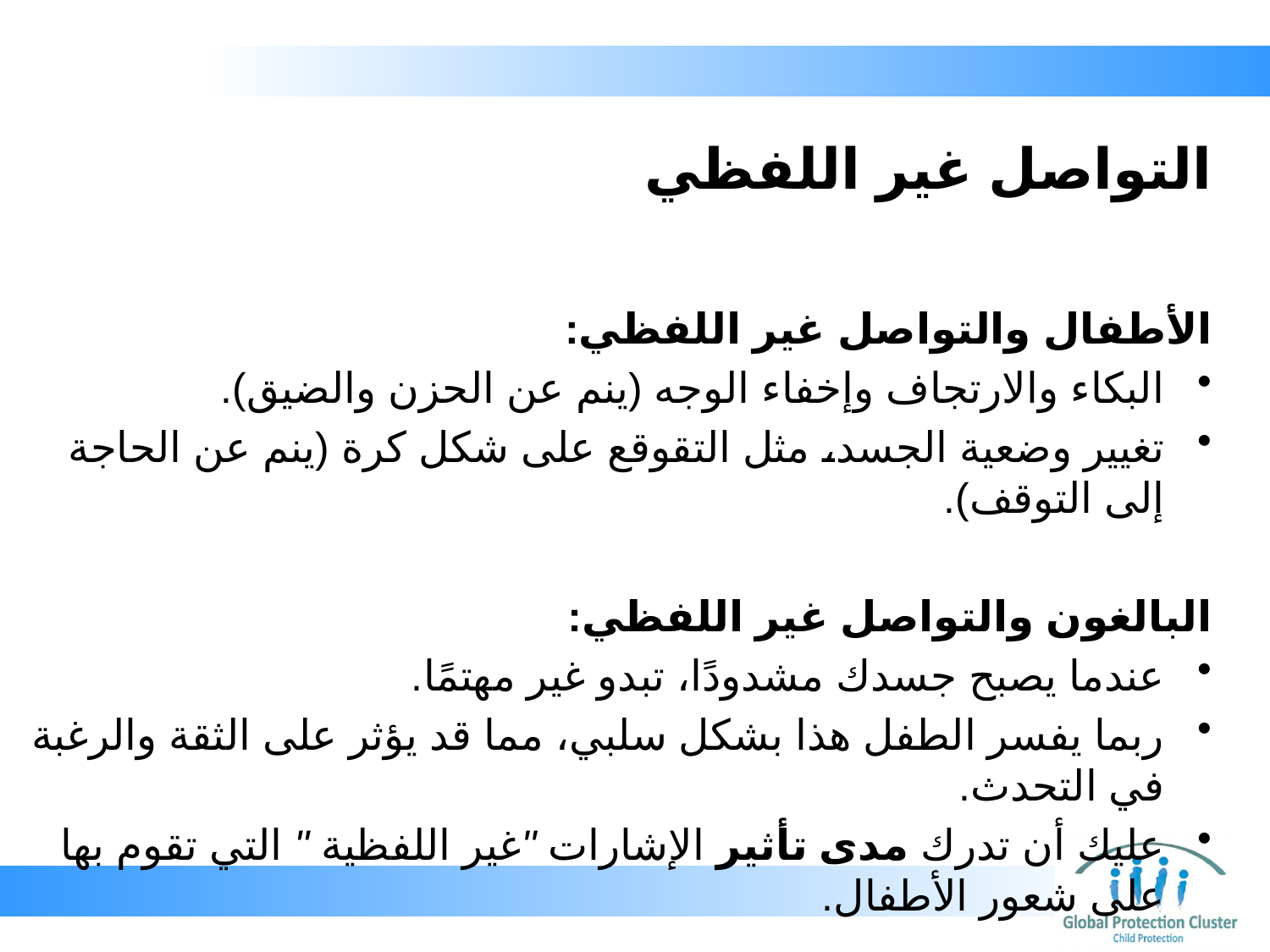

# التواصل غير اللفظي

الأطفال والتواصل غير اللفظي:
البكاء والارتجاف وإخفاء الوجه (ينم عن الحزن والضيق).
تغيير وضعية الجسد، مثل التقوقع على شكل كرة (ينم عن الحاجة إلى التوقف).

البالغون والتواصل غير اللفظي:
عندما يصبح جسدك مشدودًا، تبدو غير مهتمًا.
ربما يفسر الطفل هذا بشكل سلبي، مما قد يؤثر على الثقة والرغبة في التحدث.
عليك أن تدرك مدى تأثير الإشارات "غير اللفظية " التي تقوم بها على شعور الأطفال.